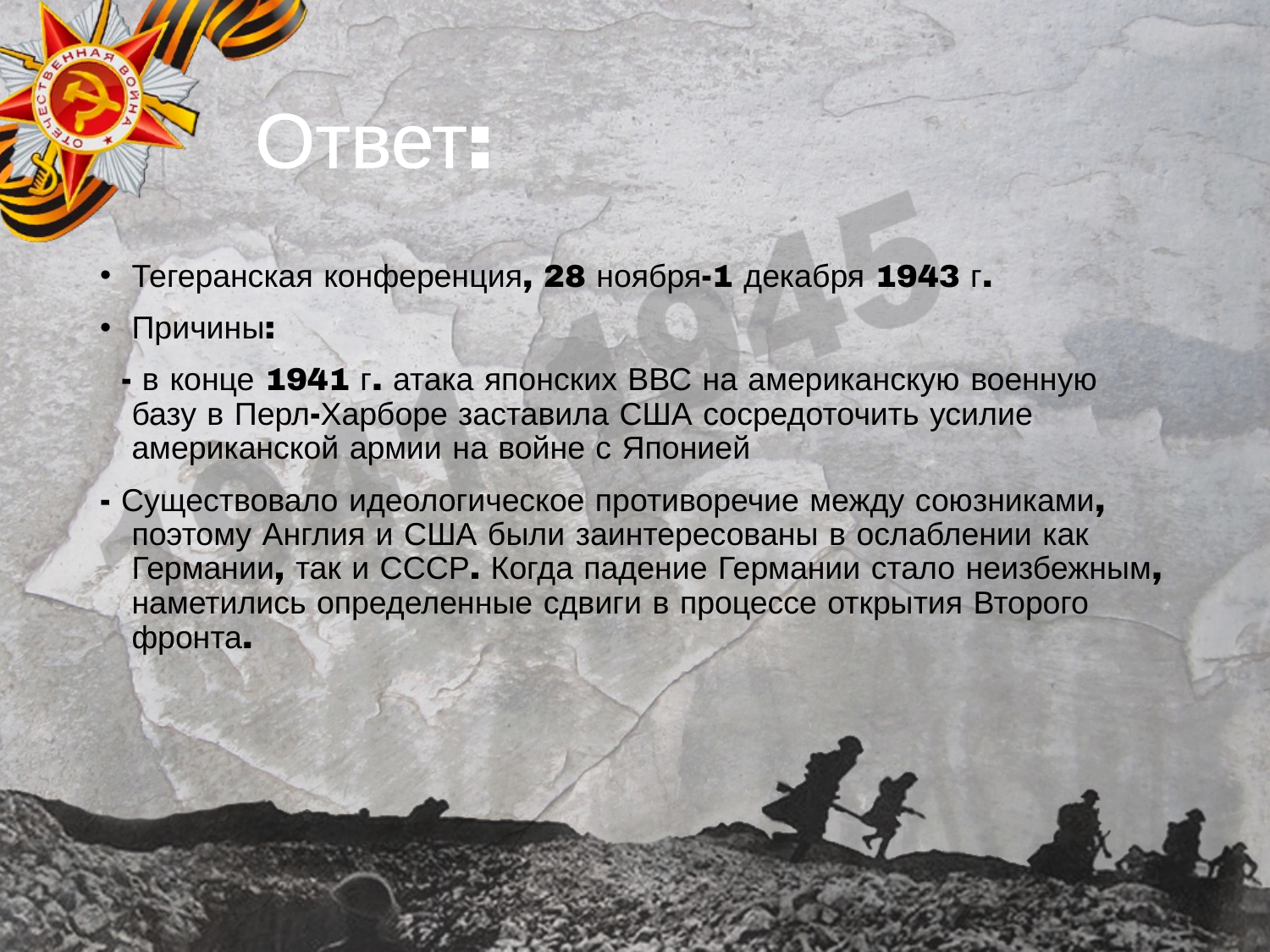

# Ответ:
Тегеранская конференция, 28 ноября-1 декабря 1943 г.
Причины:
  - в конце 1941 г. атака японских ВВС на американскую военную базу в Перл-Харборе заставила США сосредоточить усилие американской армии на войне с Японией
- Существовало идеологическое противоречие между союзниками, поэтому Англия и США были заинтересованы в ослаблении как Германии, так и СССР. Когда падение Германии стало неизбежным, наметились определенные сдвиги в процессе открытия Второго фронта.